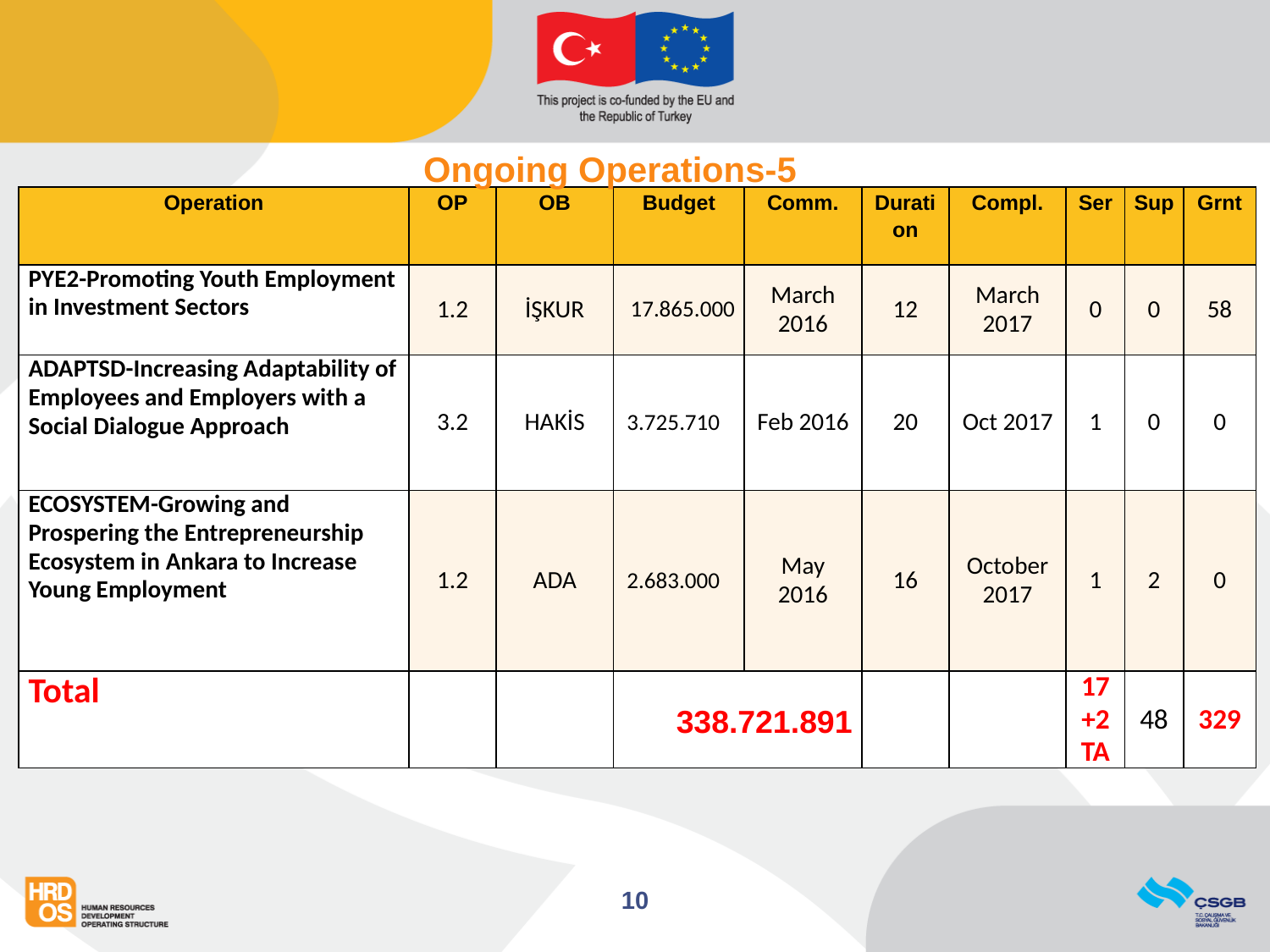

# Ongoing Operations-5
| Operation | OP | OB | Budget | Comm. | Duration | Compl. | Ser | Sup | Grnt |
| --- | --- | --- | --- | --- | --- | --- | --- | --- | --- |
| PYE2-Promoting Youth Employment in Investment Sectors | 1.2 | İŞKUR | 17.865.000 | March 2016 | 12 | March 2017 | 0 | 0 | 58 |
| ADAPTSD-Increasing Adaptability of Employees and Employers with a Social Dialogue Approach | 3.2 | HAKİS | 3.725.710 | Feb 2016 | 20 | Oct 2017 | 1 | 0 | 0 |
| ECOSYSTEM-Growing and Prospering the Entrepreneurship Ecosystem in Ankara to Increase Young Employment | 1.2 | ADA | 2.683.000 | May 2016 | 16 | October 2017 | 1 | 2 | 0 |
| Total |  |  | 338.721.891 |  |  |  | 17 +2 TA | 48 | 329 |
10